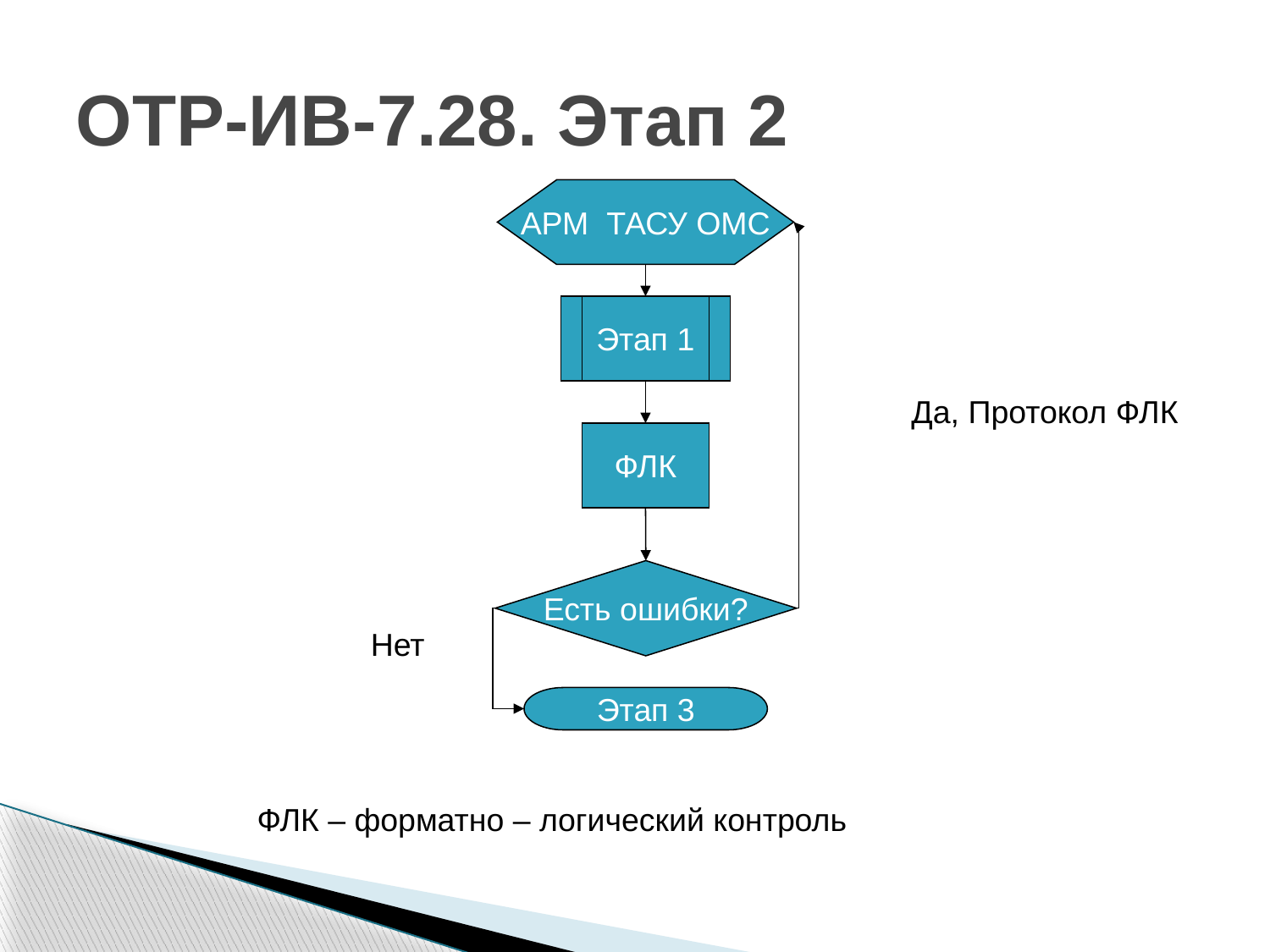

# ОТР-ИВ-7.28. Этап 2
АРМ  ТАСУ ОМС
Этап 1
Да, Протокол ФЛК
ФЛК
Есть ошибки?
Нет
Этап 3
ФЛК – форматно – логический контроль